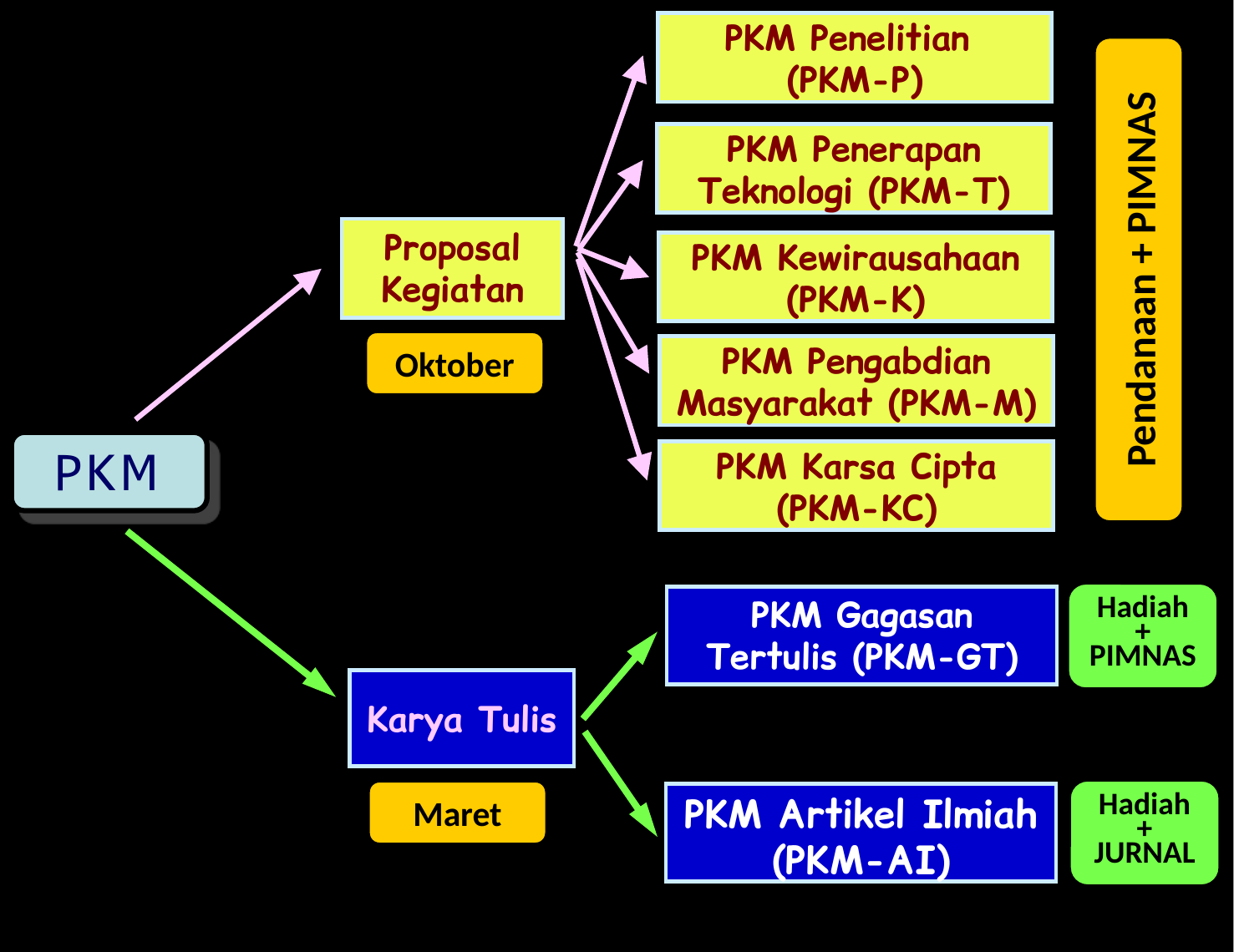

PKM Penelitian  (PKM-P)
Pendanaan + PIMNAS

PKM Penerapan Teknologi (PKM-T)

Proposal Kegiatan
PKM Kewirausahaan (PKM-K)

Oktober
PKM Pengabdian Masyarakat (PKM-M)
PKM
PKM Karsa Cipta (PKM-KC)

Hadiah + PIMNAS
PKM Gagasan Tertulis (PKM-GT)

Karya Tulis

Hadiah + JURNAL
Maret
PKM Artikel Ilmiah (PKM-AI)